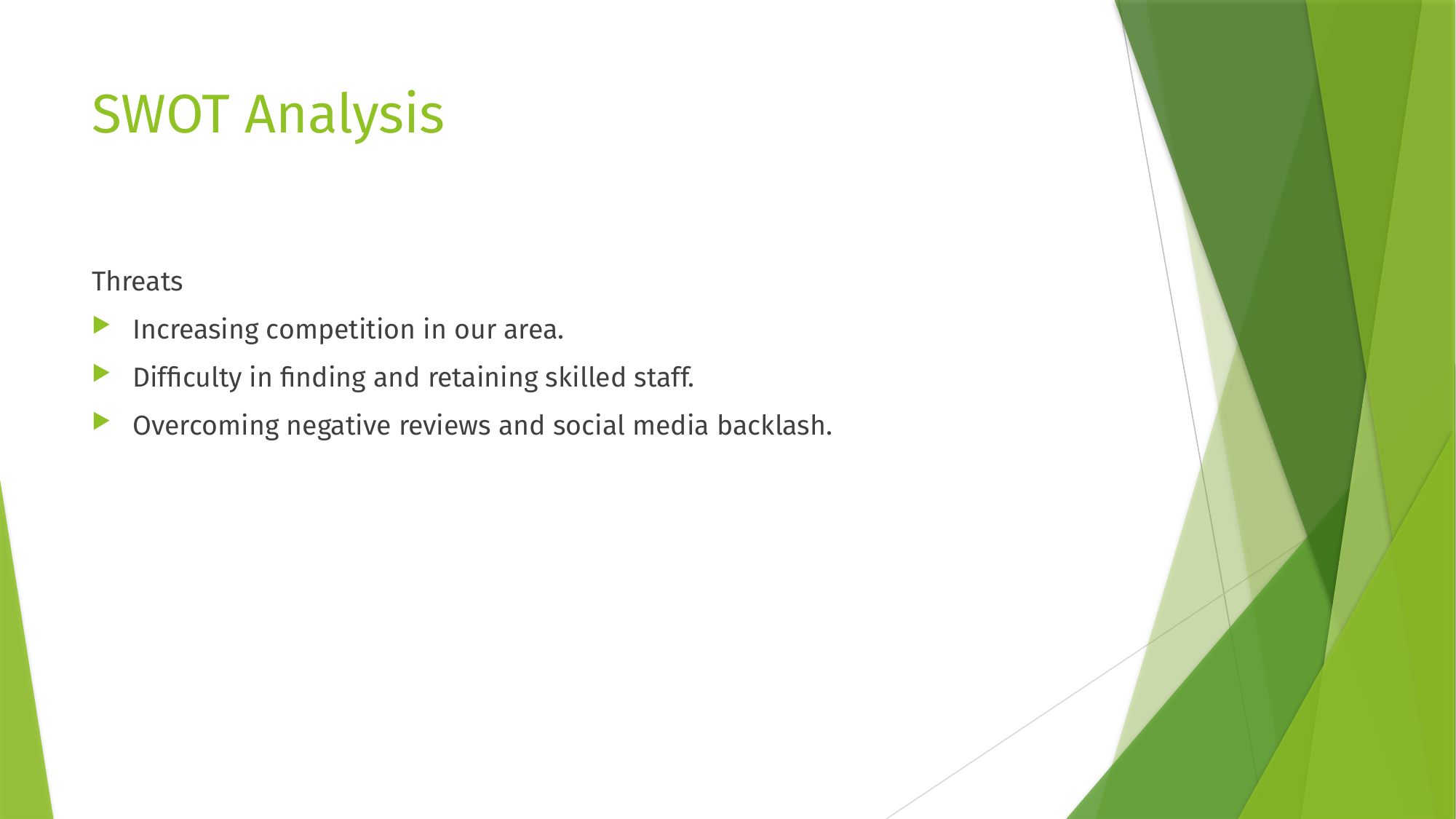

# SWOT Analysis
Threats
Increasing competition in our area.
Difficulty in finding and retaining skilled staff.
Overcoming negative reviews and social media backlash.